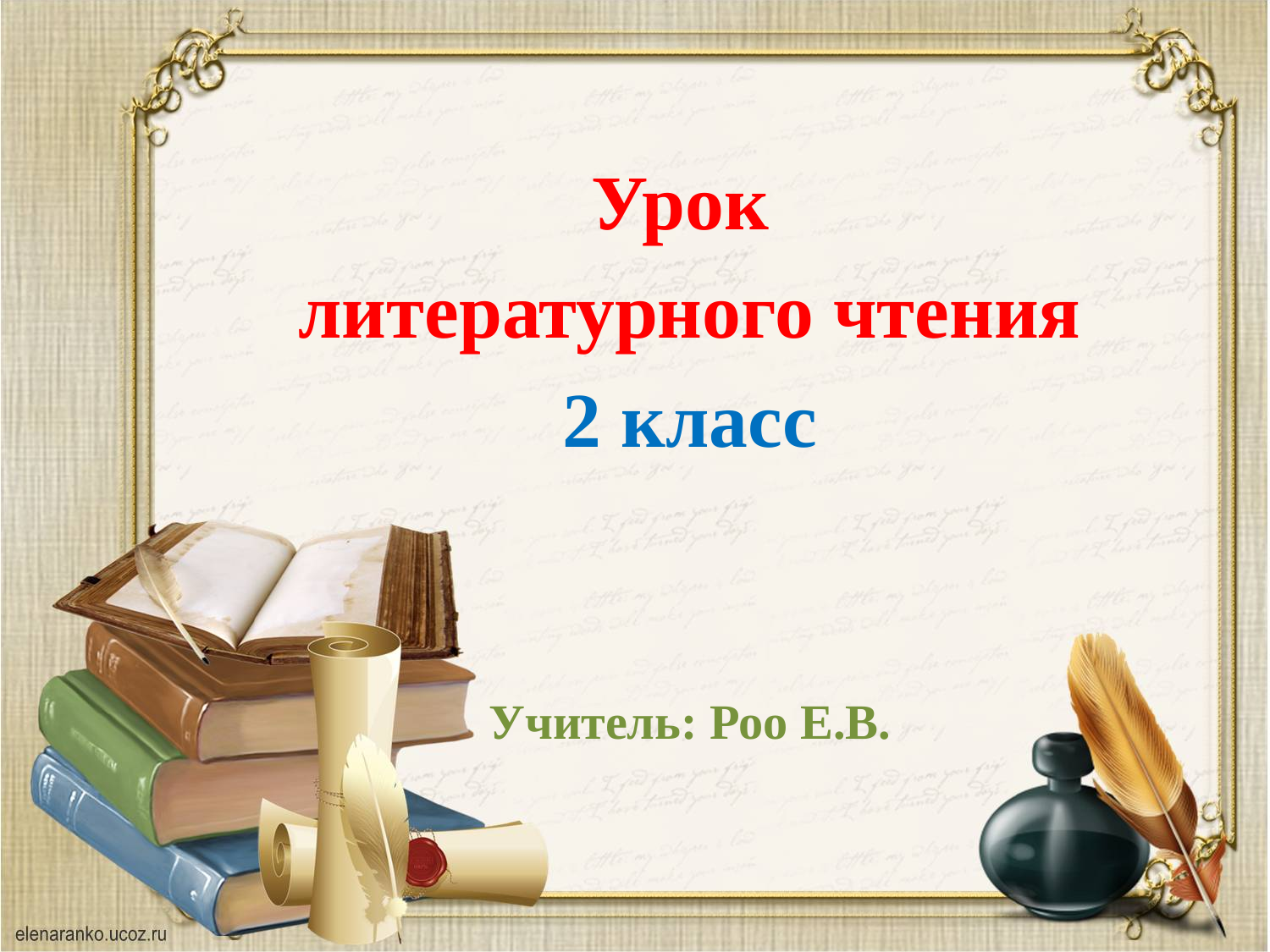

Урок
литературного чтения
2 класс

Учитель: Роо Е.В.